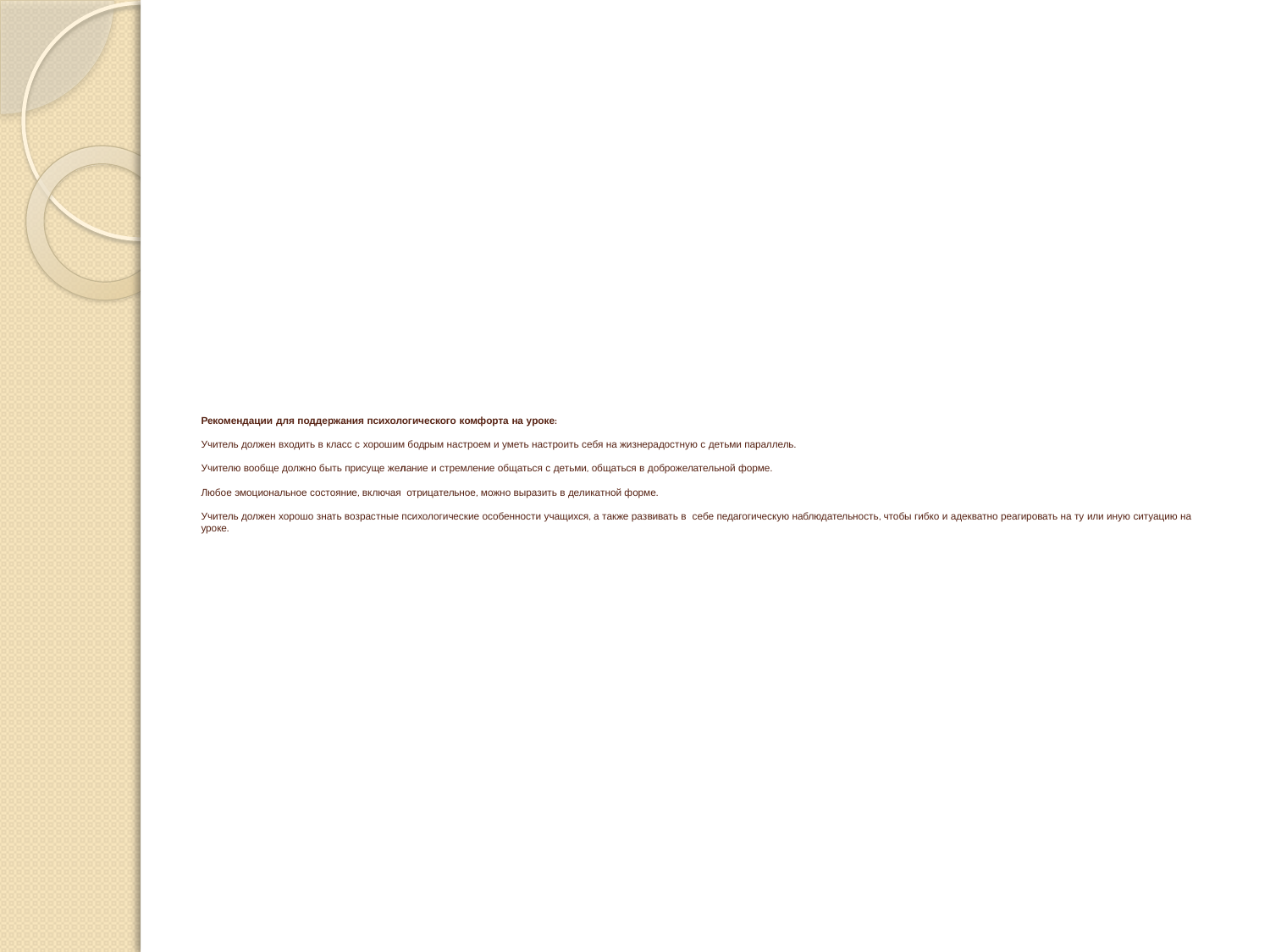

# Рекомендации для поддержания психологического комфорта на уроке:  Учитель должен входить в класс с хорошим бодрым настроем и уметь настроить себя на жизнерадостную с детьми параллель. Учителю вообще должно быть присуще желание и стремление общаться с детьми, общаться в доброжелательной форме.          Любое эмоциональное состояние, включая  отрицательное, можно выразить в деликатной форме.  Учитель должен хорошо знать возрастные психологические особенности учащихся, а также развивать в  себе педагогическую наблюдательность, чтобы гибко и адекватно реагировать на ту или иную ситуацию на уроке.